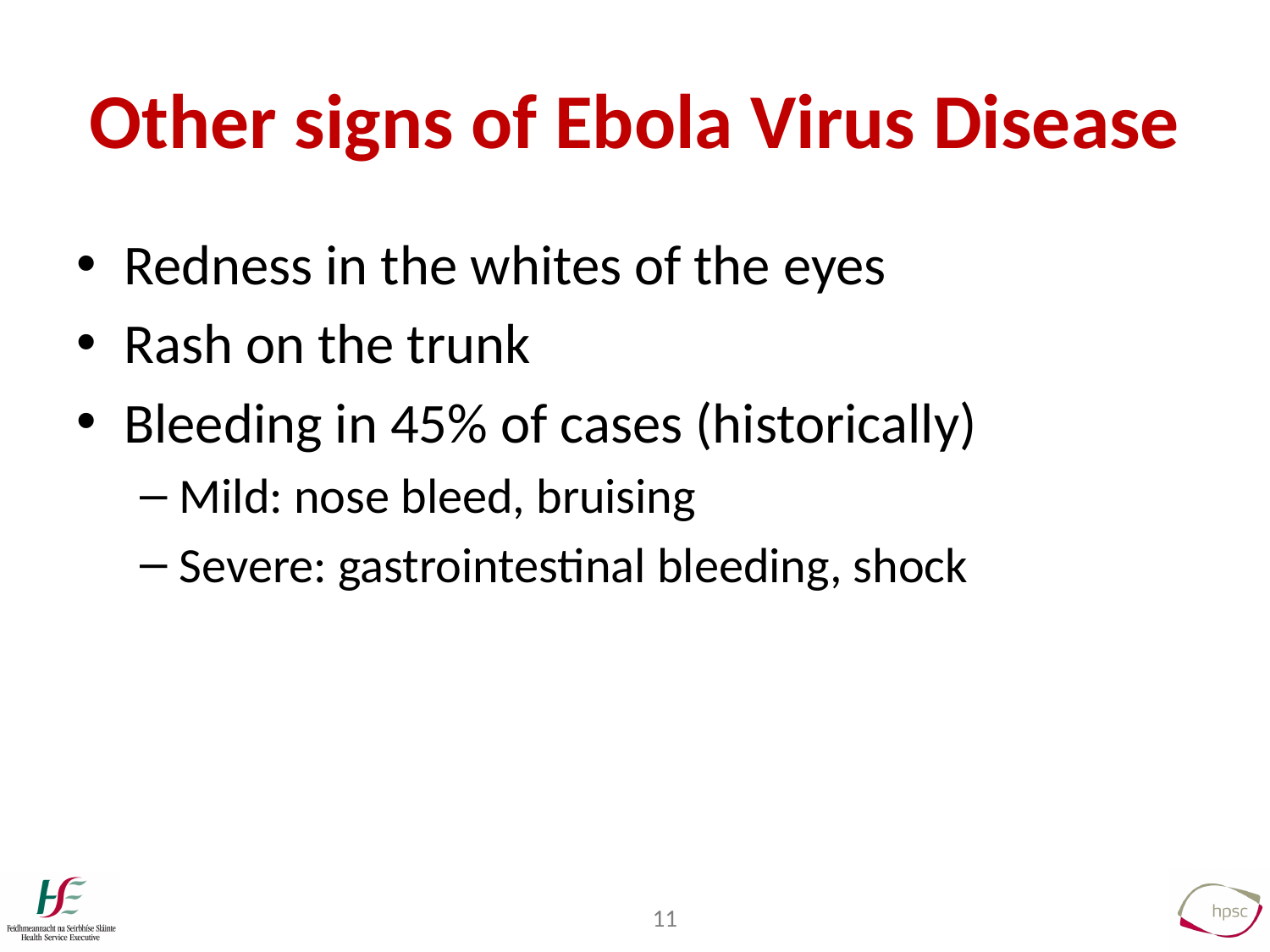

# Other signs of Ebola Virus Disease
Redness in the whites of the eyes
Rash on the trunk
Bleeding in 45% of cases (historically)
Mild: nose bleed, bruising
Severe: gastrointestinal bleeding, shock